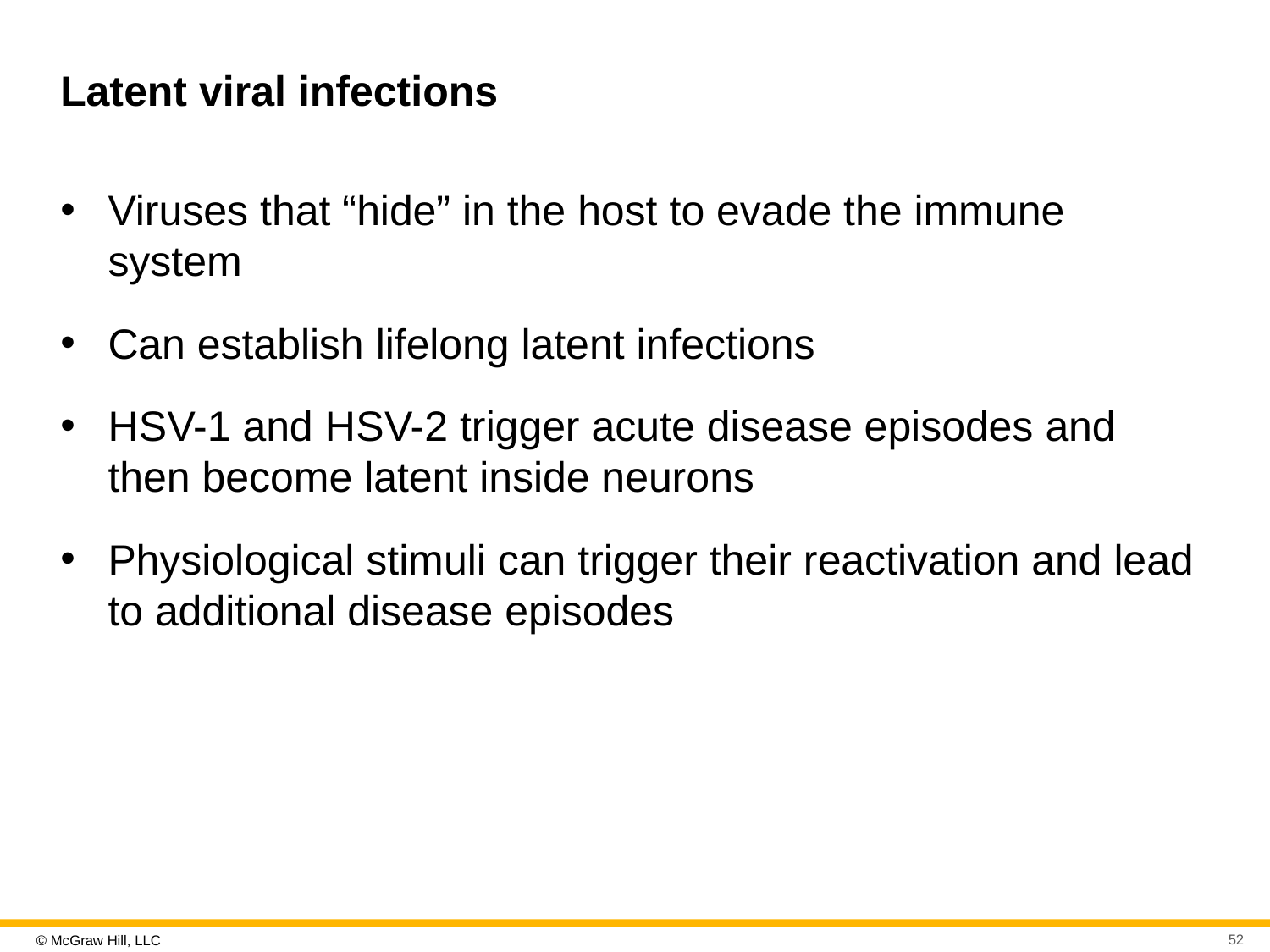

# Latent viral infections
Viruses that “hide” in the host to evade the immune system
Can establish lifelong latent infections
H S V-1 and H S V-2 trigger acute disease episodes and then become latent inside neurons
Physiological stimuli can trigger their reactivation and lead to additional disease episodes
52